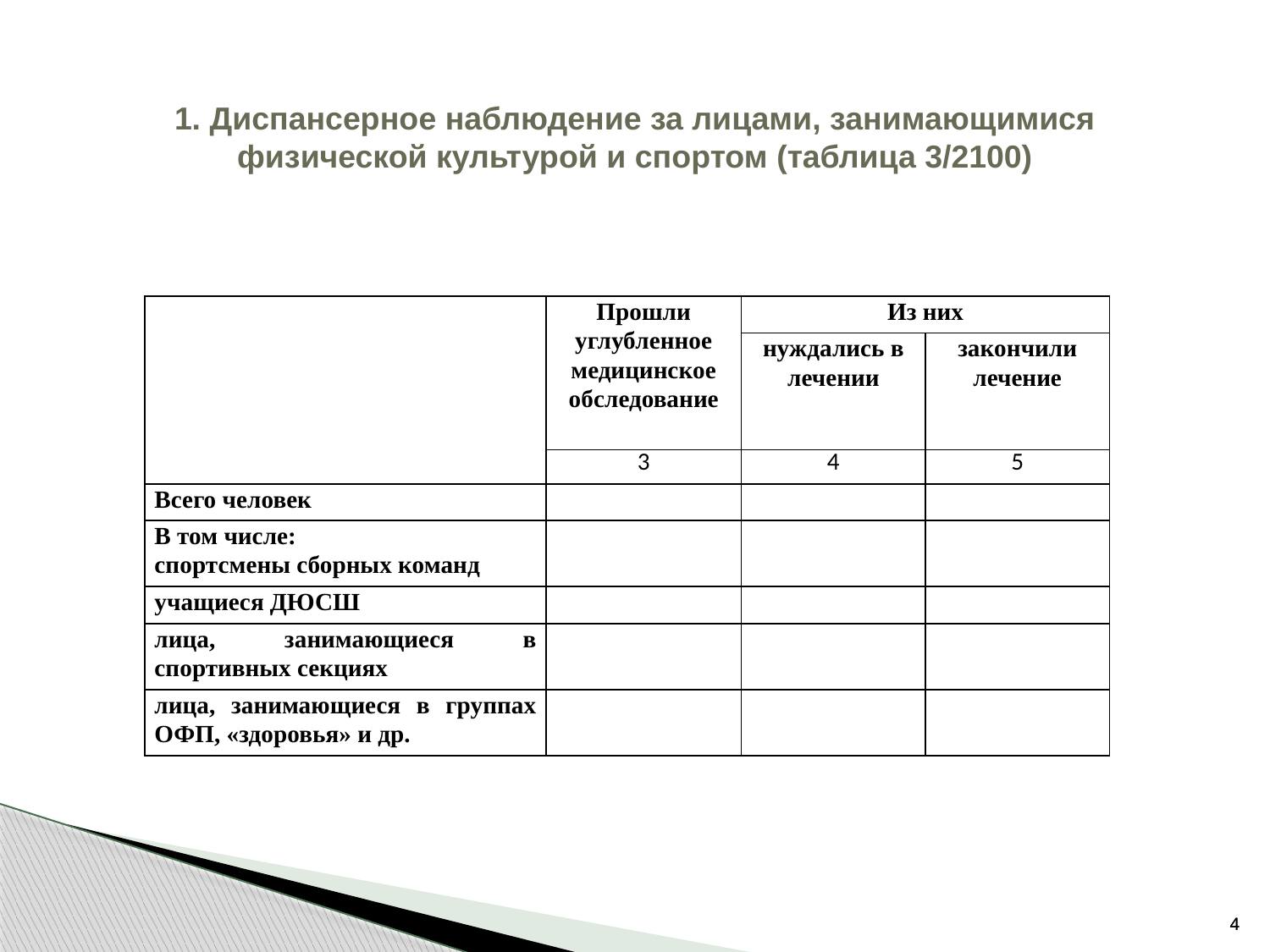

# 1. Диспансерное наблюдение за лицами, занимающимися физической культурой и спортом (таблица 3/2100)

|  | Прошли углубленное медицинское обследование | Из них |  |
| --- | --- | --- | --- |
|  |  | нуждались в лечении | закончили лечение |
|  | 3 | 4 | 5 |
| Всего человек |  |  |  |
| В том числе: спортсмены сборных команд |  |  |  |
| учащиеся ДЮСШ |  |  |  |
| лица, занимающиеся в спортивных секциях |  |  |  |
| лица, занимающиеся в группах ОФП, «здоровья» и др. |  |  |  |
4
4